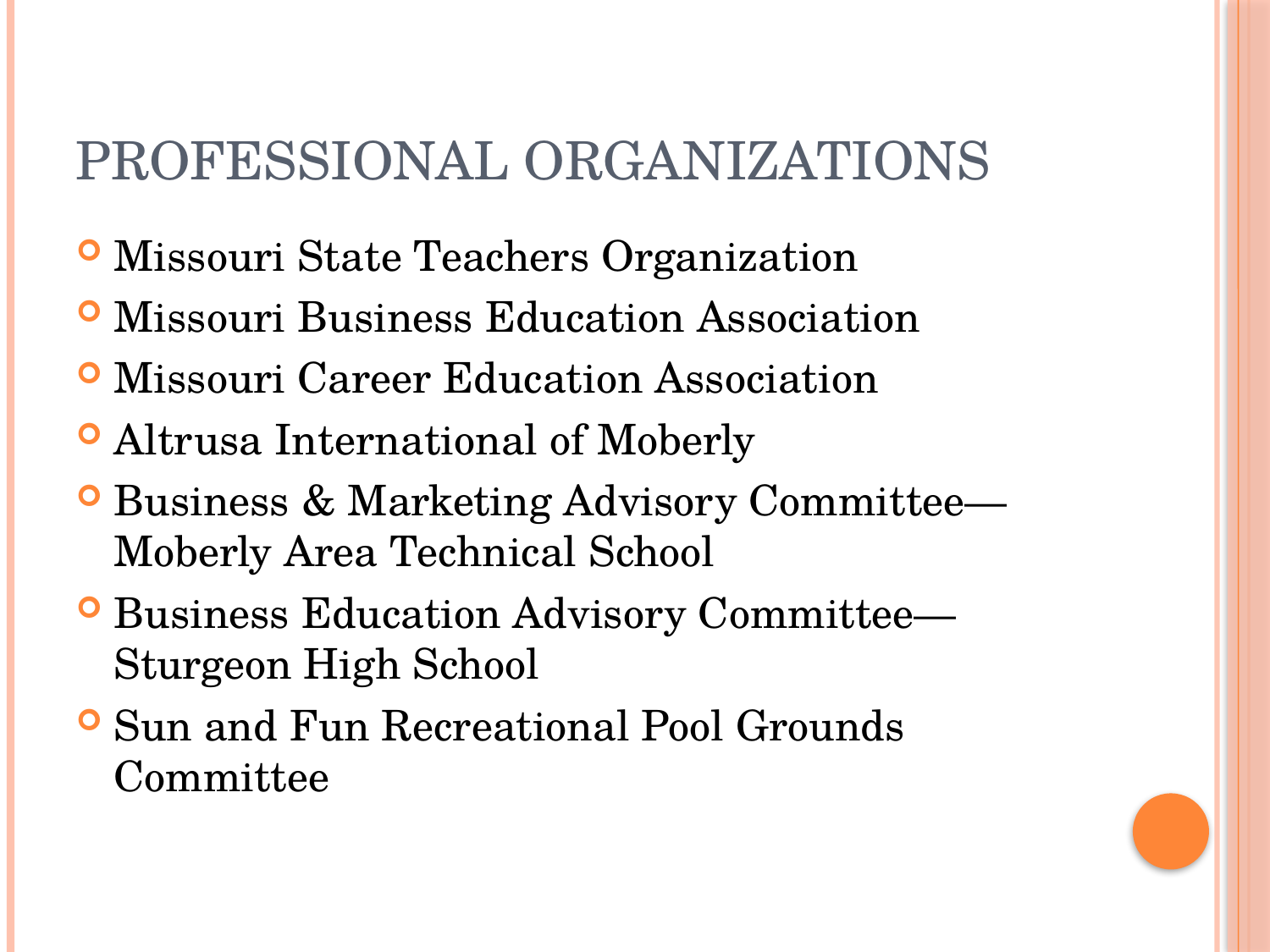

# Professional Organizations
Missouri State Teachers Organization
Missouri Business Education Association
Missouri Career Education Association
Altrusa International of Moberly
Business & Marketing Advisory Committee—Moberly Area Technical School
Business Education Advisory Committee—Sturgeon High School
Sun and Fun Recreational Pool Grounds Committee